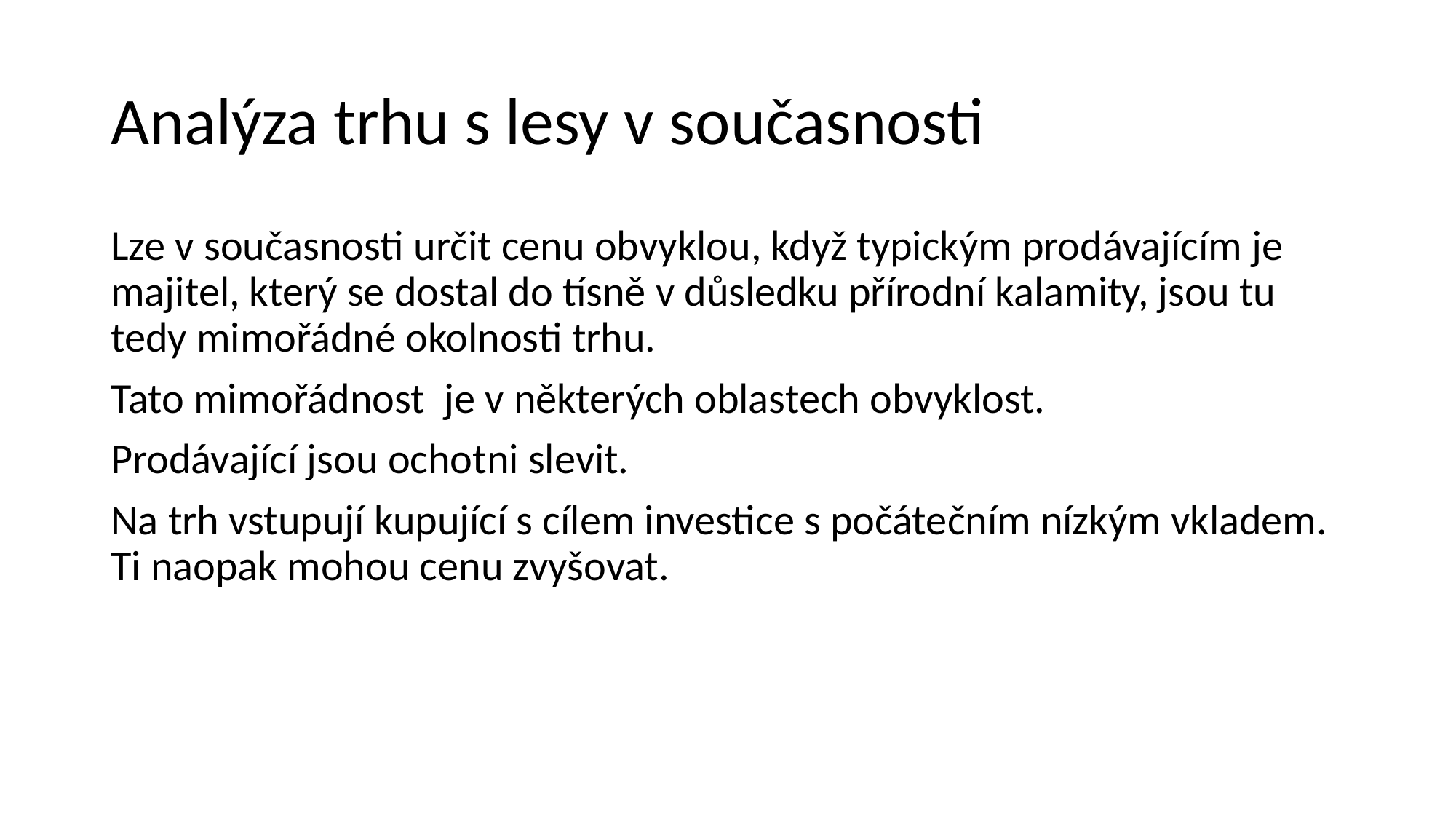

# Analýza trhu s lesy v současnosti
Lze v současnosti určit cenu obvyklou, když typickým prodávajícím je majitel, který se dostal do tísně v důsledku přírodní kalamity, jsou tu tedy mimořádné okolnosti trhu.
Tato mimořádnost  je v některých oblastech obvyklost.
Prodávající jsou ochotni slevit.
Na trh vstupují kupující s cílem investice s počátečním nízkým vkladem. Ti naopak mohou cenu zvyšovat.